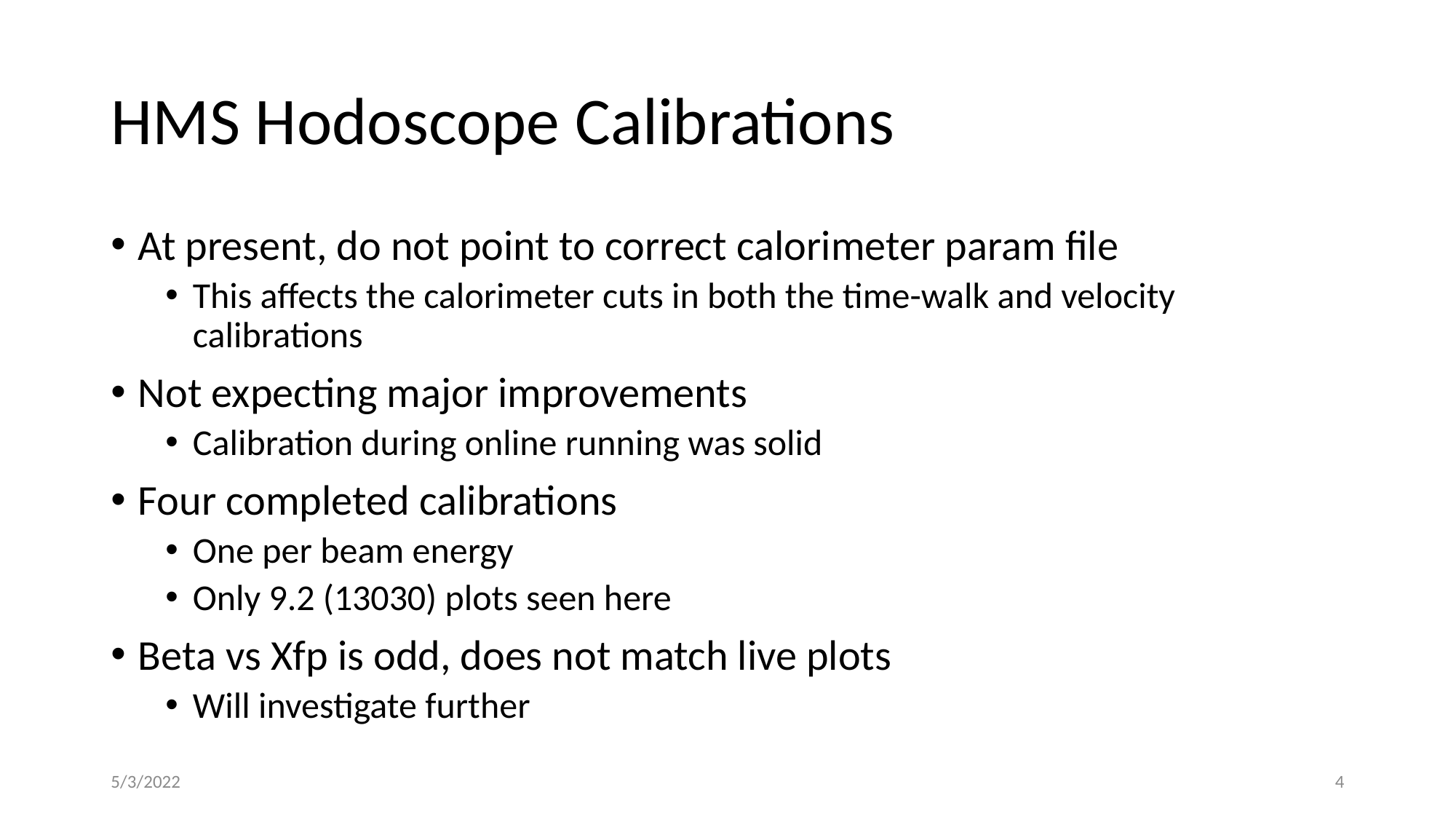

# HMS Hodoscope Calibrations
At present, do not point to correct calorimeter param file
This affects the calorimeter cuts in both the time-walk and velocity calibrations
Not expecting major improvements
Calibration during online running was solid
Four completed calibrations
One per beam energy
Only 9.2 (13030) plots seen here
Beta vs Xfp is odd, does not match live plots
Will investigate further
5/3/2022
4